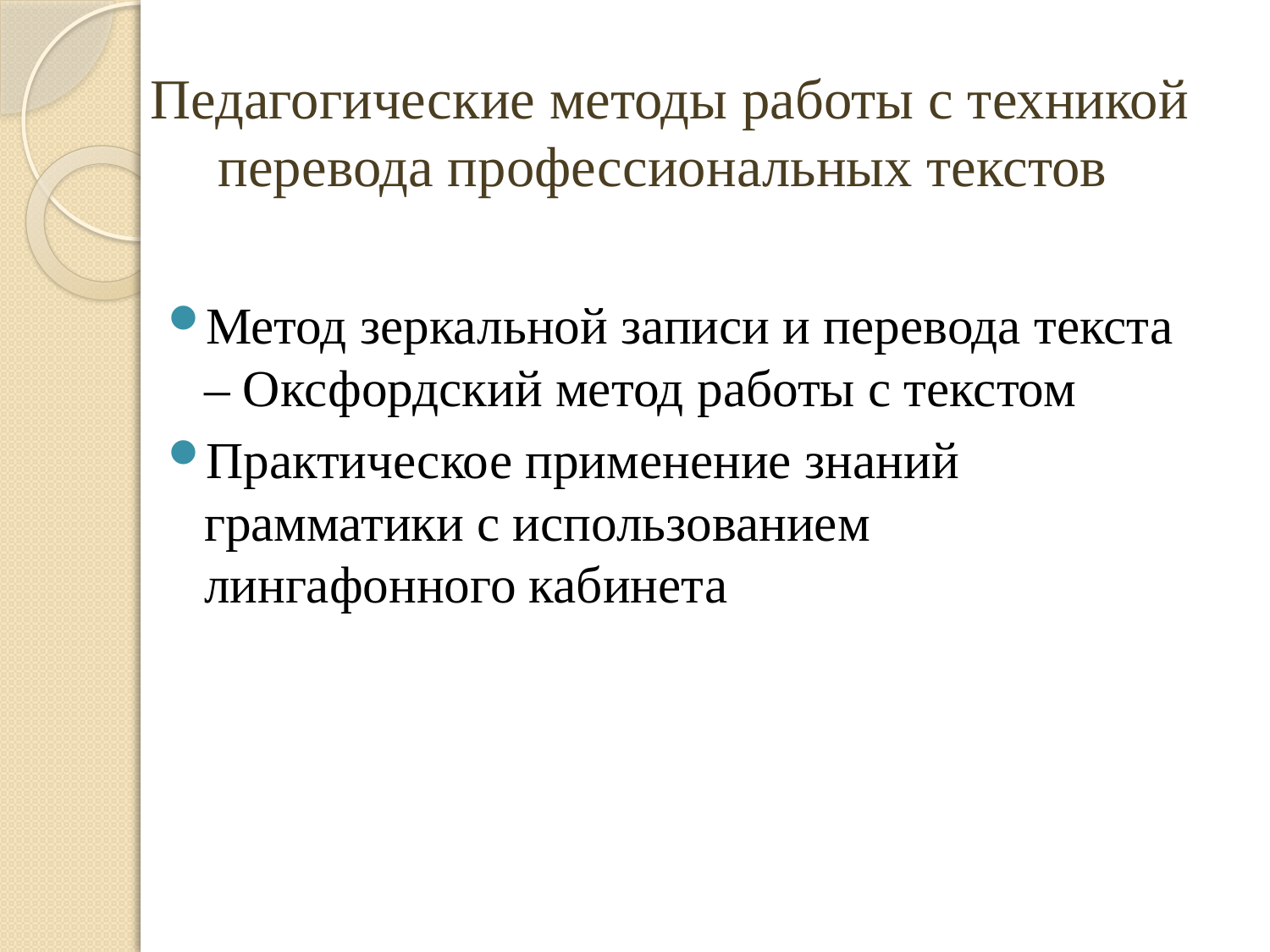

Педагогические методы работы с техникой перевода профессиональных текстов
Метод зеркальной записи и перевода текста – Оксфордский метод работы с текстом
Практическое применение знаний грамматики с использованием лингафонного кабинета